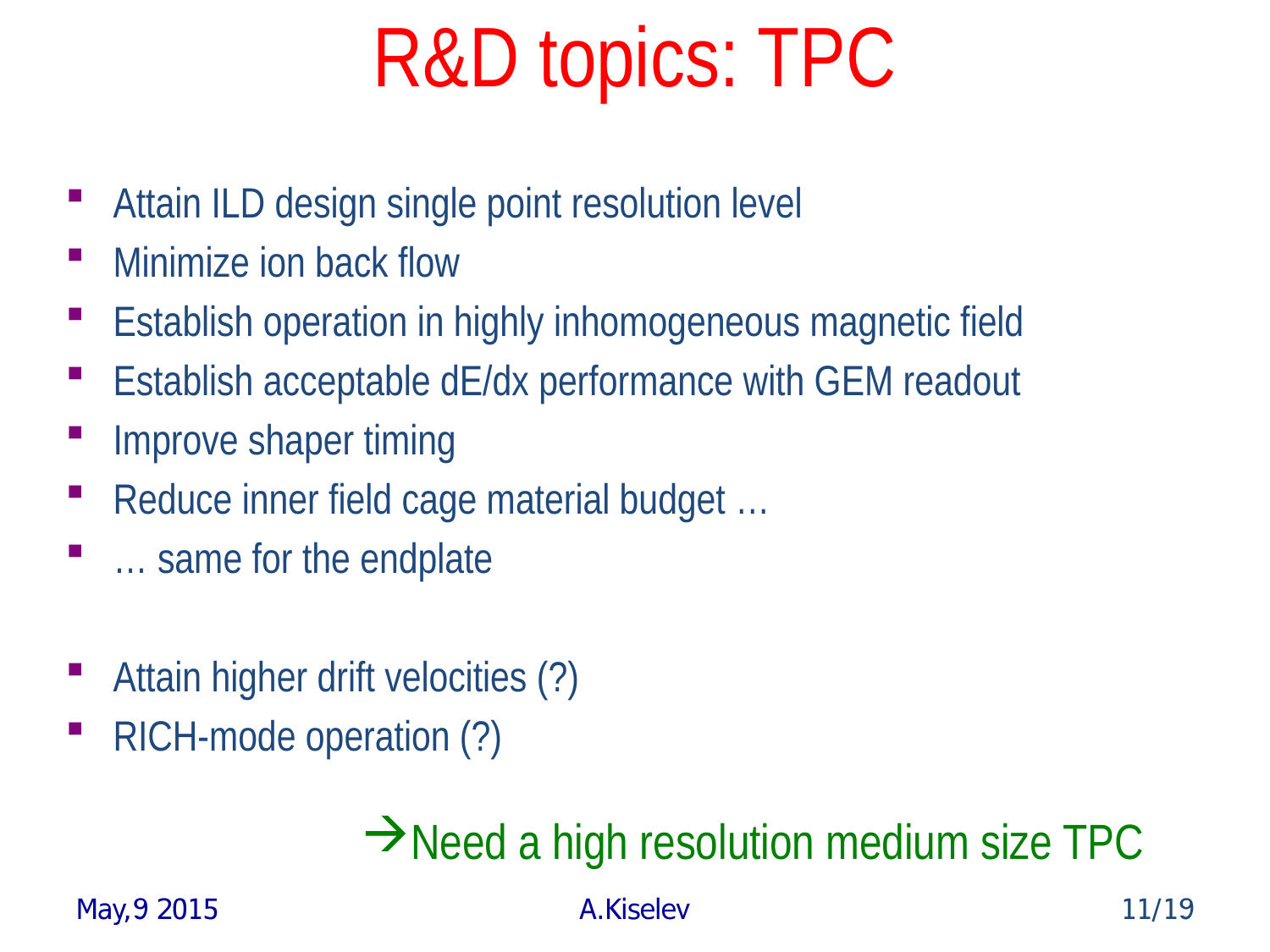

# R&D topics: TPC
Attain ILD design single point resolution level
Minimize ion back flow
Establish operation in highly inhomogeneous magnetic field
Establish acceptable dE/dx performance with GEM readout
Improve shaper timing
Reduce inner field cage material budget …
… same for the endplate

Attain higher drift velocities (?)
RICH-mode operation (?)
Need a high resolution medium size TPC
May,9 2015
A.Kiselev
11/19